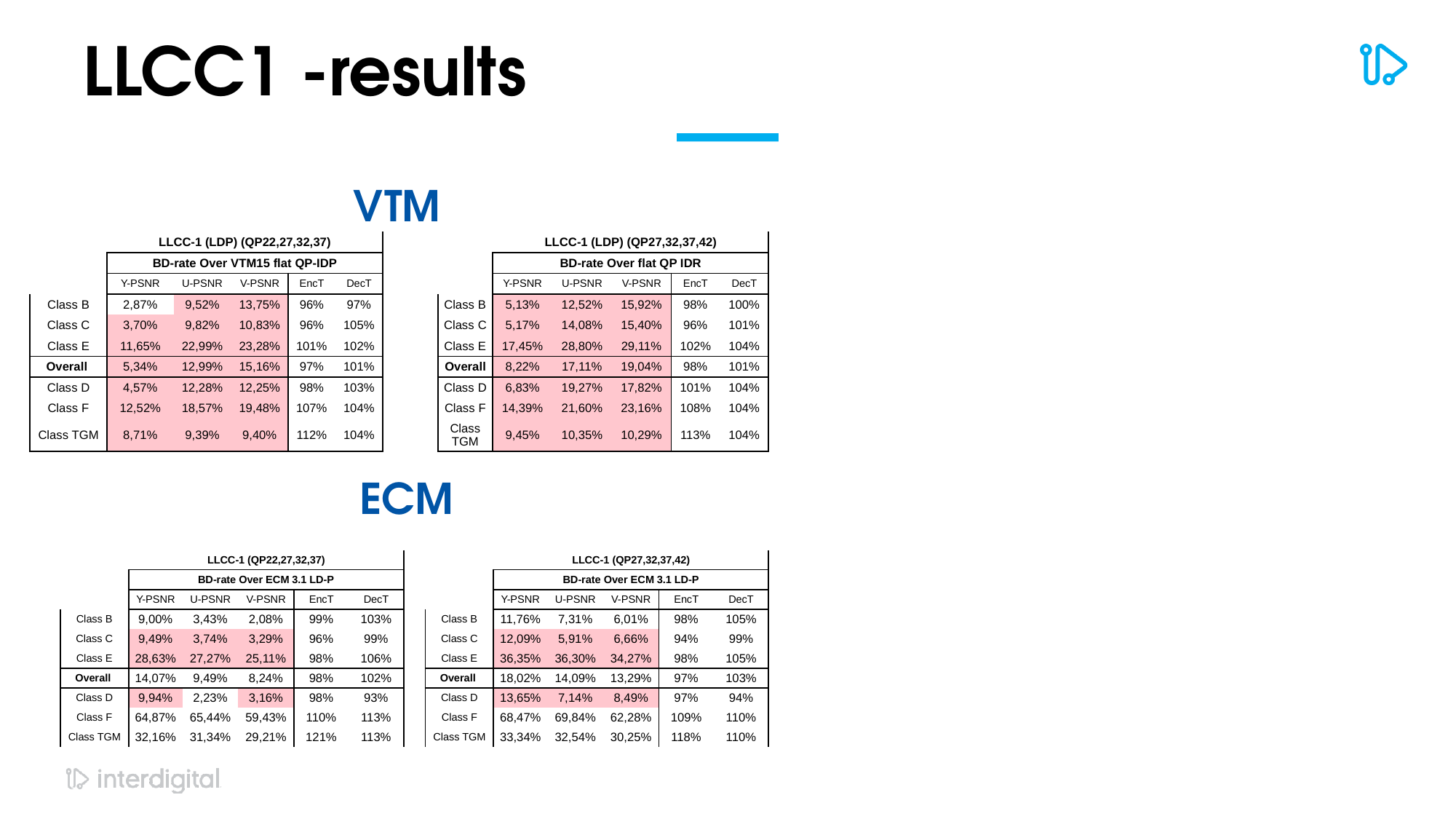

# LLCC1 -results
VTM
|  | LLCC-1 (LDP) (QP22,27,32,37) |  |  |  |  |  |  | LLCC-1 (LDP) (QP27,32,37,42) |  |  |  |  |
| --- | --- | --- | --- | --- | --- | --- | --- | --- | --- | --- | --- | --- |
|  | BD-rate Over VTM15 flat QP-IDP |  |  |  |  |  |  | BD-rate Over flat QP IDR |  |  |  |  |
|  | Y-PSNR | U-PSNR | V-PSNR | EncT | DecT |  |  | Y-PSNR | U-PSNR | V-PSNR | EncT | DecT |
| Class B | 2,87% | 9,52% | 13,75% | 96% | 97% |  | Class B | 5,13% | 12,52% | 15,92% | 98% | 100% |
| Class C | 3,70% | 9,82% | 10,83% | 96% | 105% |  | Class C | 5,17% | 14,08% | 15,40% | 96% | 101% |
| Class E | 11,65% | 22,99% | 23,28% | 101% | 102% |  | Class E | 17,45% | 28,80% | 29,11% | 102% | 104% |
| Overall | 5,34% | 12,99% | 15,16% | 97% | 101% |  | Overall | 8,22% | 17,11% | 19,04% | 98% | 101% |
| Class D | 4,57% | 12,28% | 12,25% | 98% | 103% |  | Class D | 6,83% | 19,27% | 17,82% | 101% | 104% |
| Class F | 12,52% | 18,57% | 19,48% | 107% | 104% |  | Class F | 14,39% | 21,60% | 23,16% | 108% | 104% |
| Class TGM | 8,71% | 9,39% | 9,40% | 112% | 104% |  | Class TGM | 9,45% | 10,35% | 10,29% | 113% | 104% |
ECM
|  | LLCC-1 (QP22,27,32,37) |  |  |  |  |  |  | LLCC-1 (QP27,32,37,42) |  |  |  |  |
| --- | --- | --- | --- | --- | --- | --- | --- | --- | --- | --- | --- | --- |
|  | BD-rate Over ECM 3.1 LD-P |  |  |  |  |  |  | BD-rate Over ECM 3.1 LD-P |  |  |  |  |
|  | Y-PSNR | U-PSNR | V-PSNR | EncT | DecT |  |  | Y-PSNR | U-PSNR | V-PSNR | EncT | DecT |
| Class B | 9,00% | 3,43% | 2,08% | 99% | 103% |  | Class B | 11,76% | 7,31% | 6,01% | 98% | 105% |
| Class C | 9,49% | 3,74% | 3,29% | 96% | 99% |  | Class C | 12,09% | 5,91% | 6,66% | 94% | 99% |
| Class E | 28,63% | 27,27% | 25,11% | 98% | 106% |  | Class E | 36,35% | 36,30% | 34,27% | 98% | 105% |
| Overall | 14,07% | 9,49% | 8,24% | 98% | 102% |  | Overall | 18,02% | 14,09% | 13,29% | 97% | 103% |
| Class D | 9,94% | 2,23% | 3,16% | 98% | 93% |  | Class D | 13,65% | 7,14% | 8,49% | 97% | 94% |
| Class F | 64,87% | 65,44% | 59,43% | 110% | 113% |  | Class F | 68,47% | 69,84% | 62,28% | 109% | 110% |
| Class TGM | 32,16% | 31,34% | 29,21% | 121% | 113% |  | Class TGM | 33,34% | 32,54% | 30,25% | 118% | 110% |
11